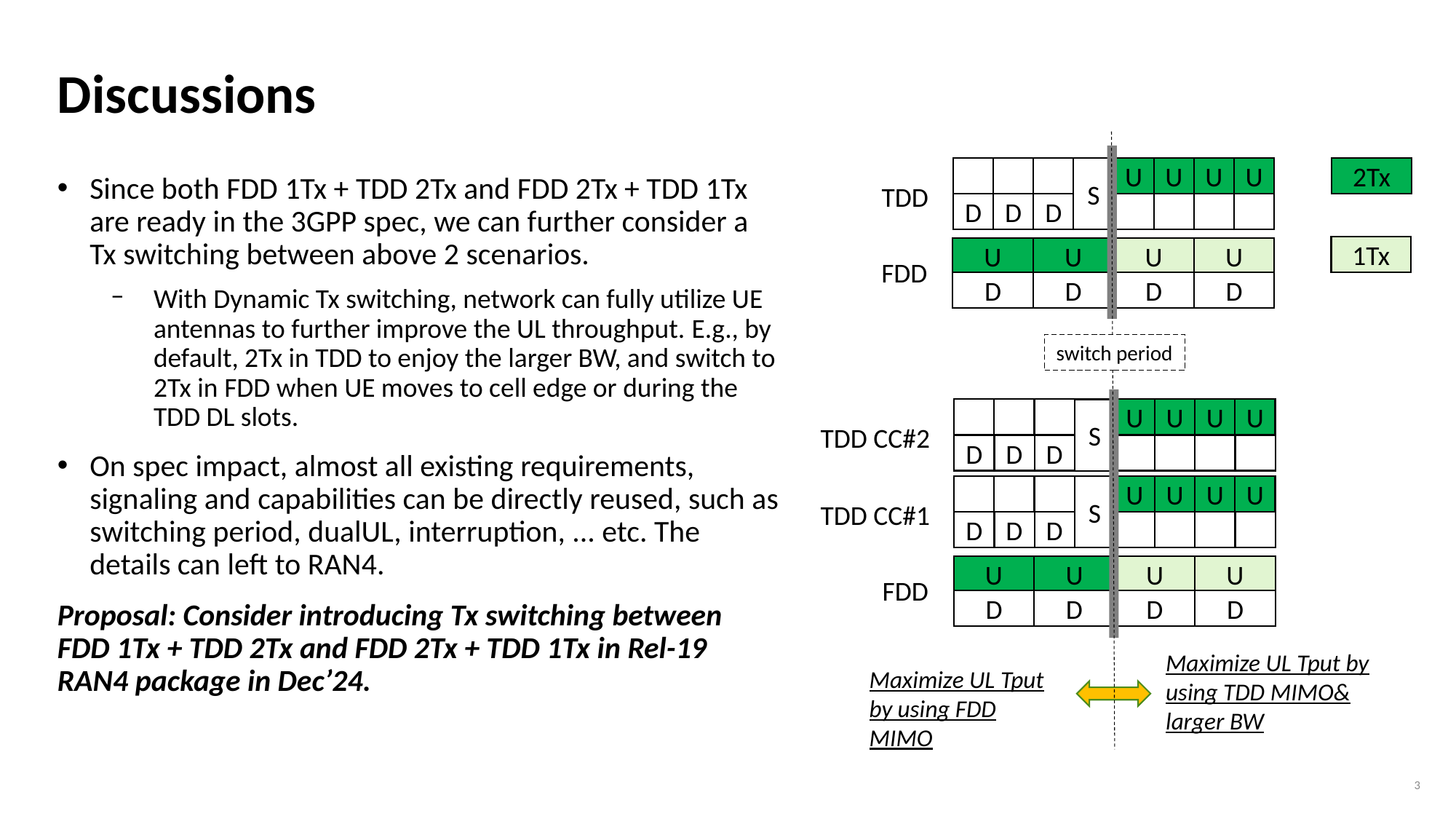

# Discussions

S
U
U
U
U
2Tx
1Tx
Since both FDD 1Tx + TDD 2Tx and FDD 2Tx + TDD 1Tx are ready in the 3GPP spec, we can further consider a Tx switching between above 2 scenarios.
With Dynamic Tx switching, network can fully utilize UE antennas to further improve the UL throughput. E.g., by default, 2Tx in TDD to enjoy the larger BW, and switch to 2Tx in FDD when UE moves to cell edge or during the TDD DL slots.
On spec impact, almost all existing requirements, signaling and capabilities can be directly reused, such as switching period, dualUL, interruption, ... etc. The details can left to RAN4.
Proposal: Consider introducing Tx switching between FDD 1Tx + TDD 2Tx and FDD 2Tx + TDD 1Tx in Rel-19 RAN4 package in Dec’24.

TDD
D
D
D

U
U
U
U
FDD
D
D
D
D
switch period

S
U
U
U
U
TDD CC#2
D
D
D

S
U
U
U
U
TDD CC#1
D
D
D

U
U
U
U
FDD
D
D
D
D
Maximize UL Tput by using TDD MIMO& larger BW
Maximize UL Tput by using FDD MIMO

3